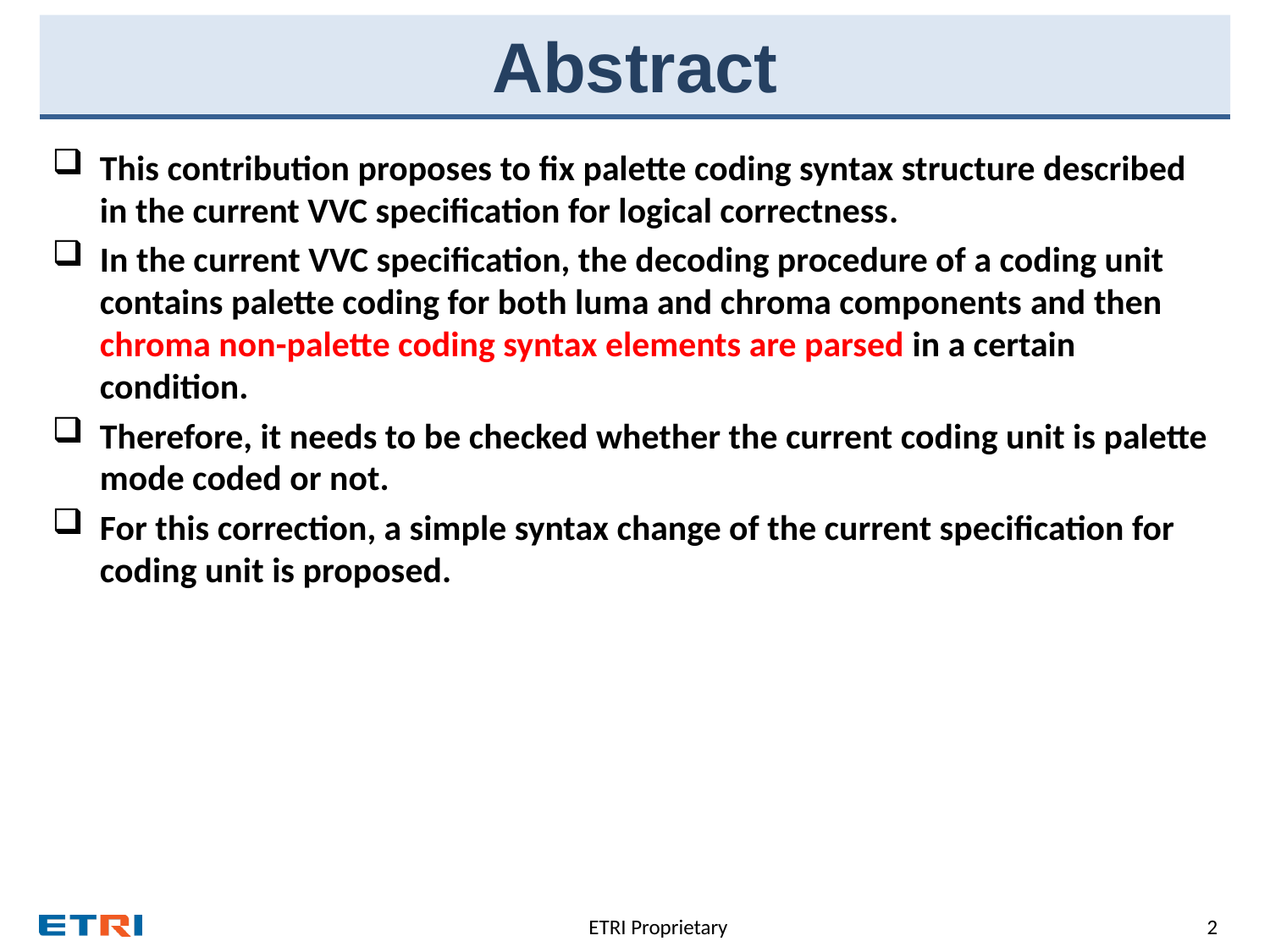

# Abstract
This contribution proposes to fix palette coding syntax structure described in the current VVC specification for logical correctness.
In the current VVC specification, the decoding procedure of a coding unit contains palette coding for both luma and chroma components and then chroma non-palette coding syntax elements are parsed in a certain condition.
Therefore, it needs to be checked whether the current coding unit is palette mode coded or not.
For this correction, a simple syntax change of the current specification for coding unit is proposed.
ETRI Proprietary
2